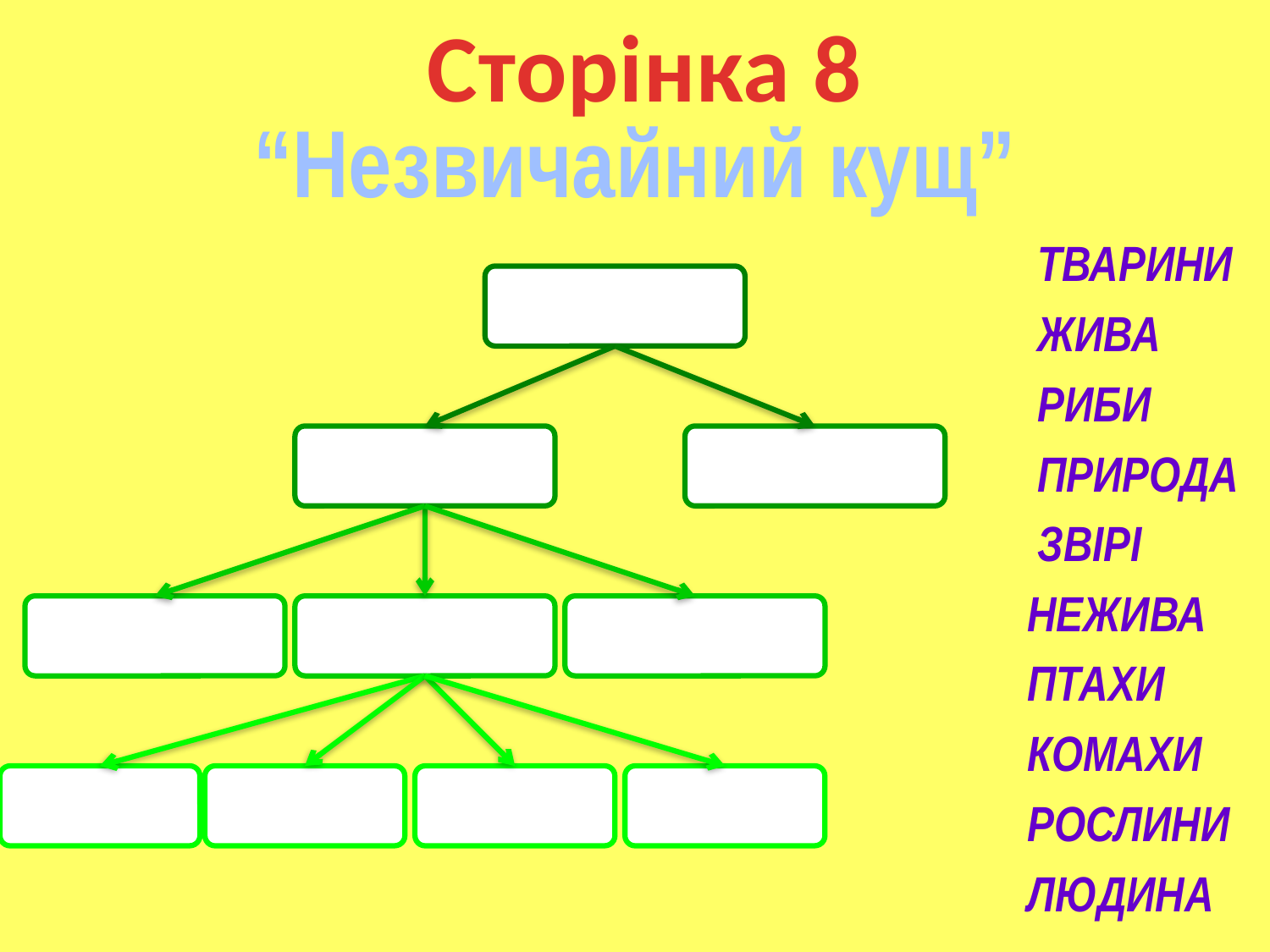

Сторінка 8
“Незвичайний кущ”
ТВАРИНИ

ЖИВА
РИБИ

ПРИРОДА
ЗВІРІ
НЕЖИВА

ПТАХИ
КОМАХИ

РОСЛИНИ
ЛЮДИНА